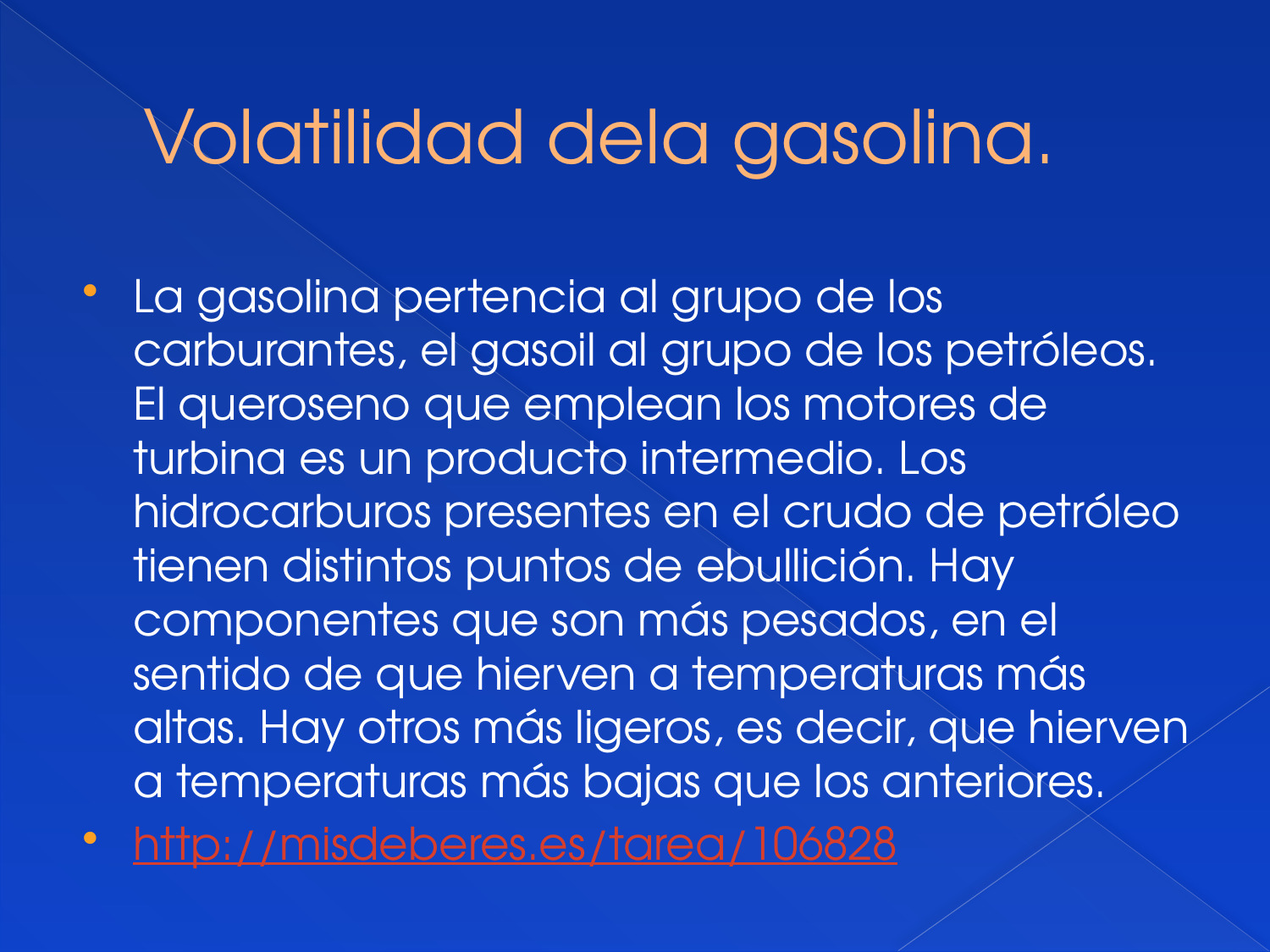

# Volatilidad dela gasolina.
La gasolina pertencia al grupo de los carburantes, el gasoil al grupo de los petróleos. El queroseno que emplean los motores de turbina es un producto intermedio. Los hidrocarburos presentes en el crudo de petróleo tienen distintos puntos de ebullición. Hay componentes que son más pesados, en el sentido de que hierven a temperaturas más altas. Hay otros más ligeros, es decir, que hierven a temperaturas más bajas que los anteriores.
http://misdeberes.es/tarea/106828